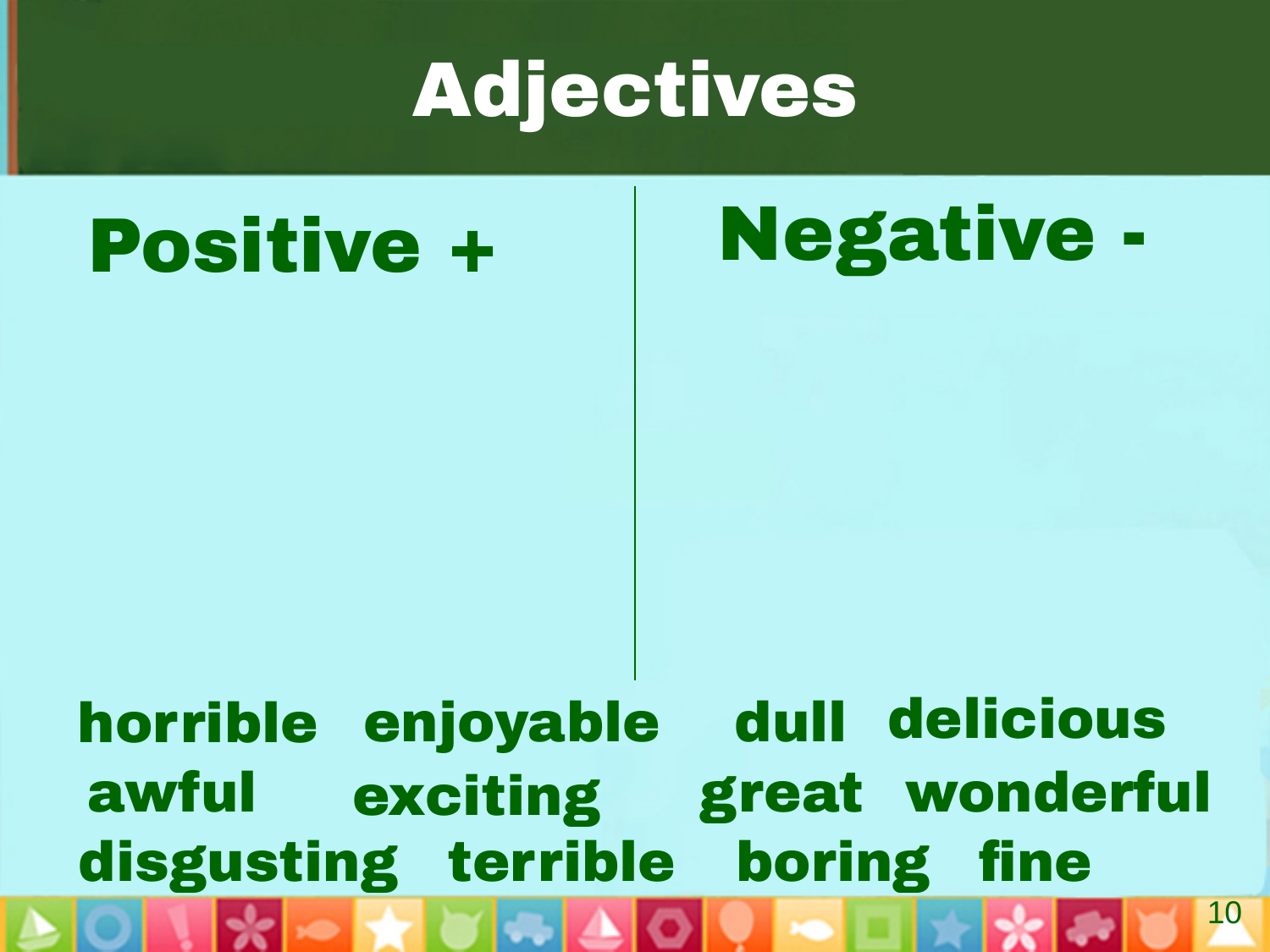

# Adjectives
Negative -

Positive +

delicious

enjoyable

dull

horrible

awful

great

wonderful

exciting

disgusting

terrible

boring

fine

10